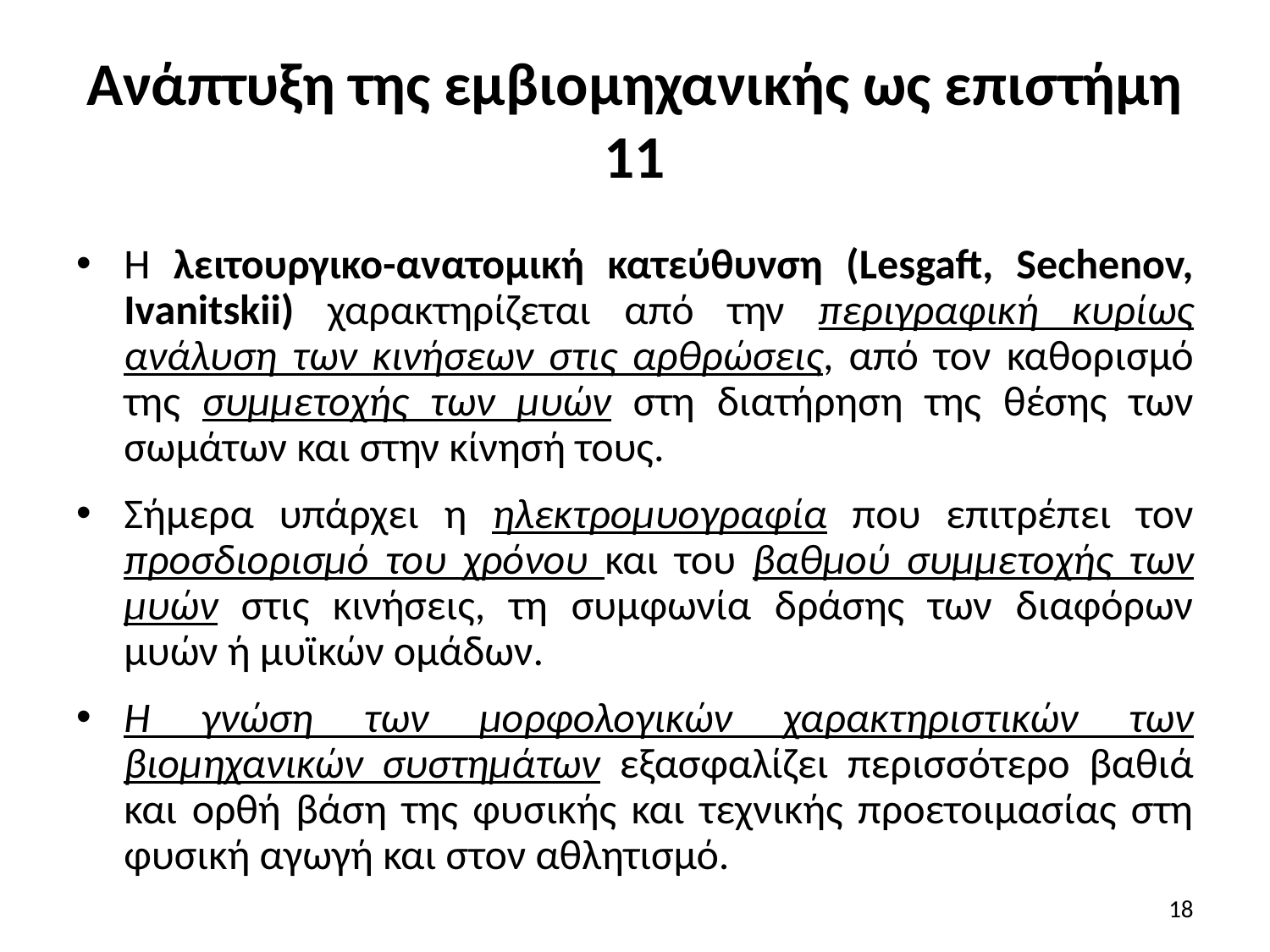

# Ανάπτυξη της εμβιομηχανικής ως επιστήμη 11
Η λειτουργικο-ανατομική κατεύθυνση (Lesgaft, Sechenov, Ivanitskii) χαρακτηρίζεται από την περιγραφική κυρίως ανάλυση των κινήσεων στις αρθρώσεις, από τον καθορισμό της συμμετοχής των μυών στη διατήρηση της θέσης των σωμάτων και στην κίνησή τους.
Σήμερα υπάρχει η ηλεκτρομυογραφία που επιτρέπει τον προσδιορισμό του χρόνου και του βαθμού συμμετοχής των μυών στις κινήσεις, τη συμφωνία δράσης των διαφόρων μυών ή μυϊκών ομάδων.
Η γνώση των μορφολογικών χαρακτηριστικών των βιομηχανικών συστημάτων εξασφαλίζει περισσότερο βαθιά και ορθή βάση της φυσικής και τεχνικής προετοιμασίας στη φυσική αγωγή και στον αθλητισμό.
18